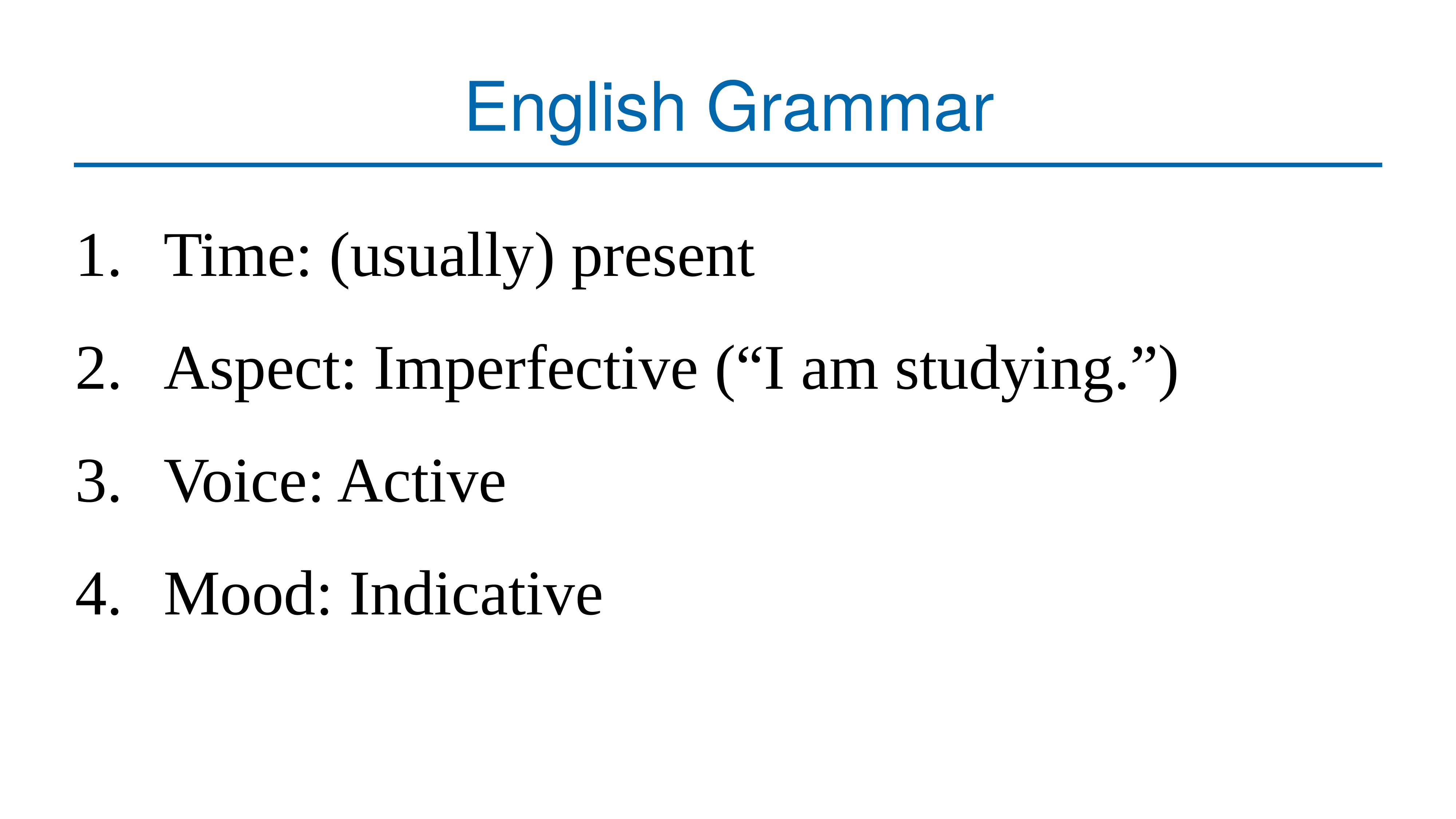

# English Grammar
Time: (usually) present
Aspect: Imperfective (“I am studying.”)
Voice: Active
Mood: Indicative